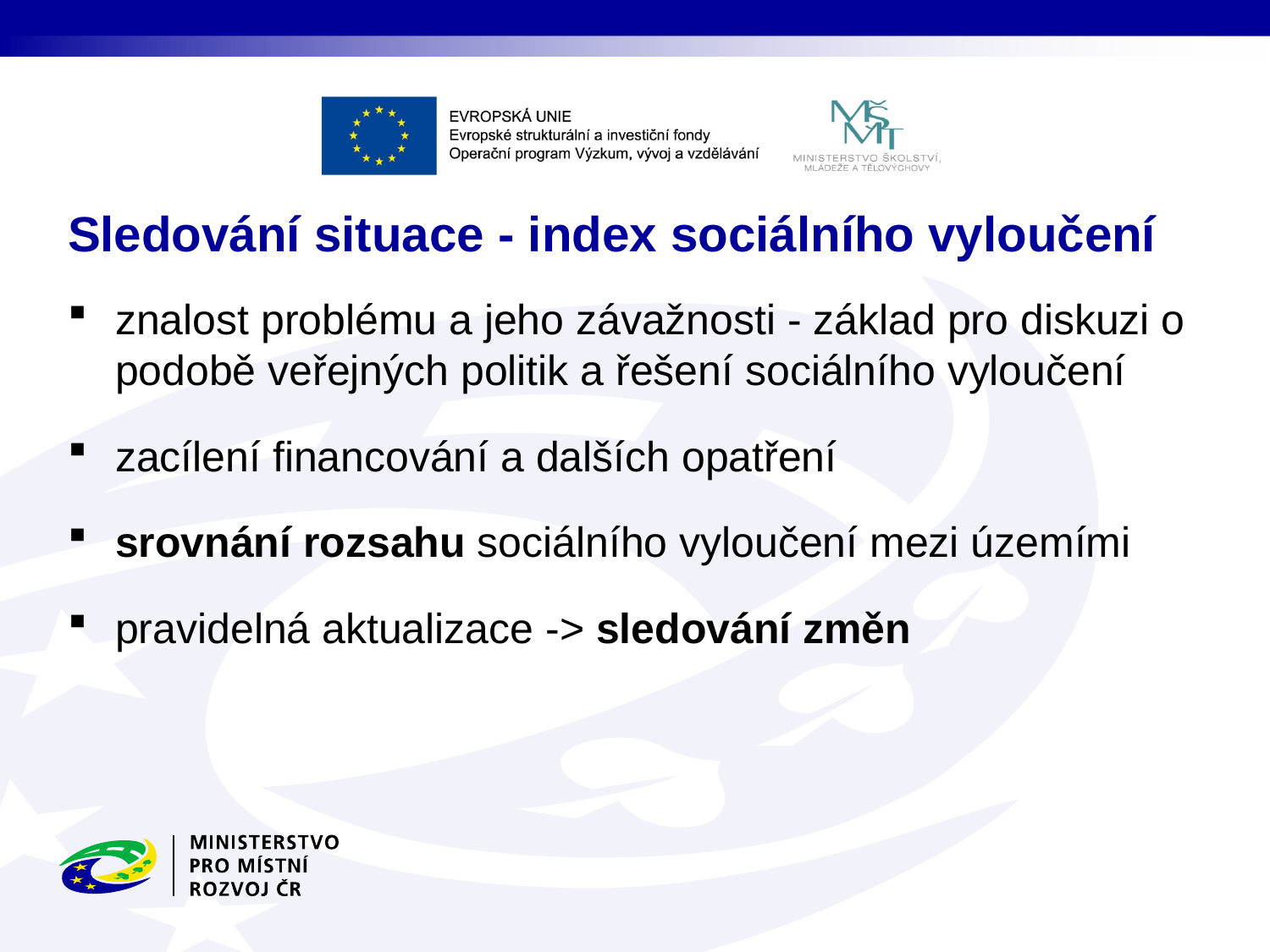

# Sledování situace - index sociálního vyloučení
znalost problému a jeho závažnosti - základ pro diskuzi o podobě veřejných politik a řešení sociálního vyloučení
zacílení financování a dalších opatření
srovnání rozsahu sociálního vyloučení mezi územími
pravidelná aktualizace -> sledování změn